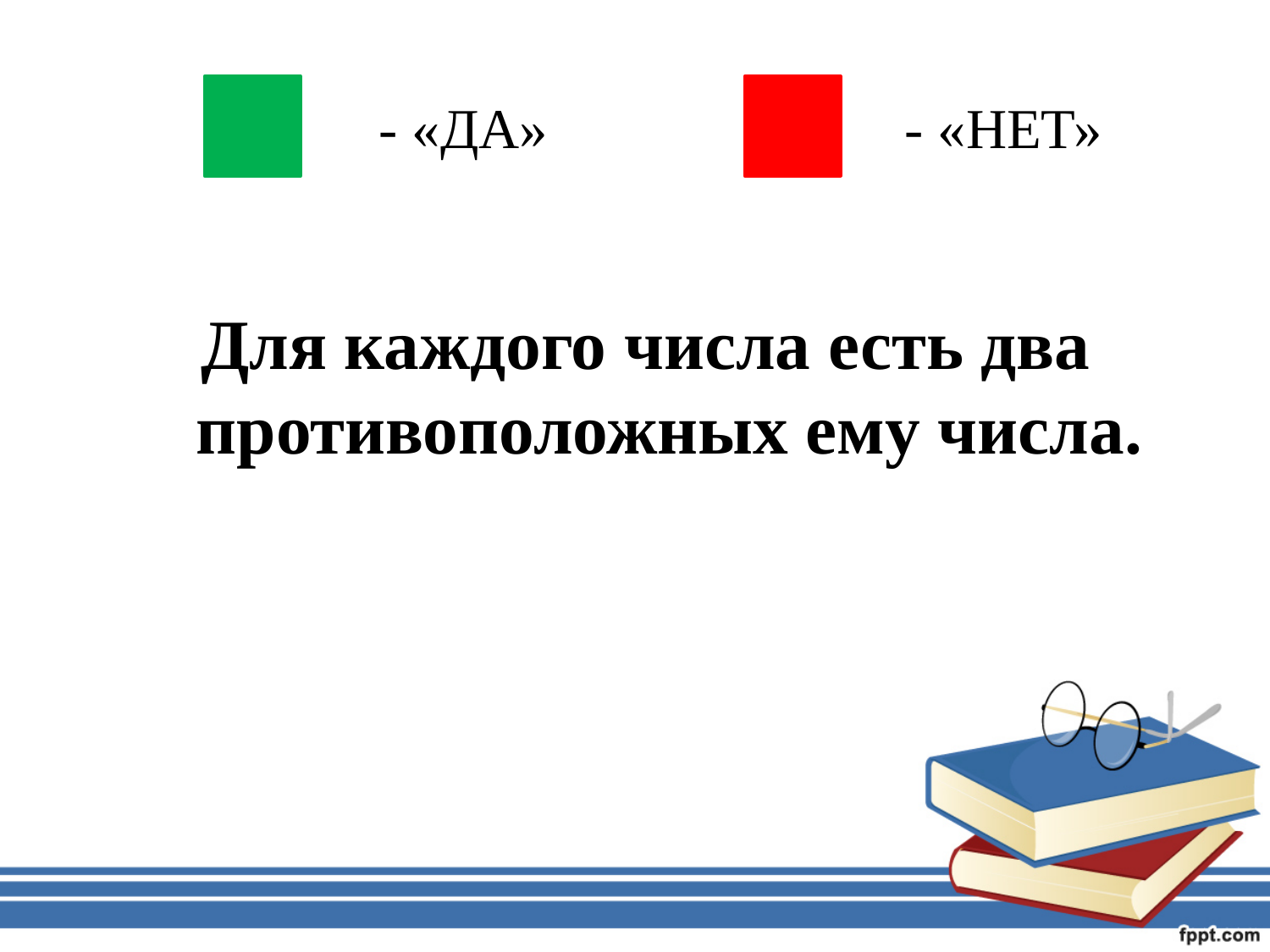

- «ДА»
- «НЕТ»
Для каждого числа есть два противоположных ему числа.